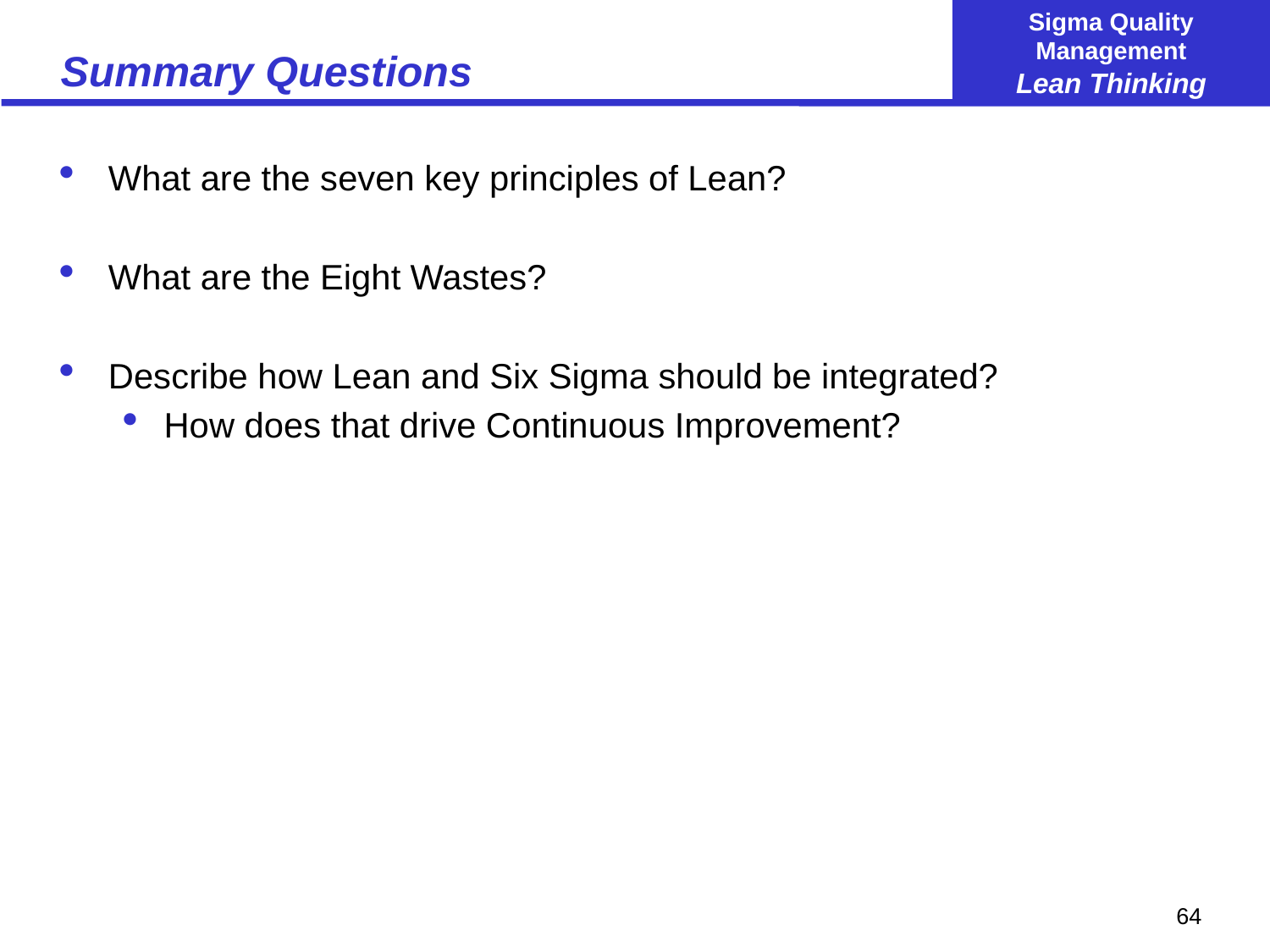

# Summary Questions
What are the seven key principles of Lean?

What are the Eight Wastes?

Describe how Lean and Six Sigma should be integrated?
How does that drive Continuous Improvement?